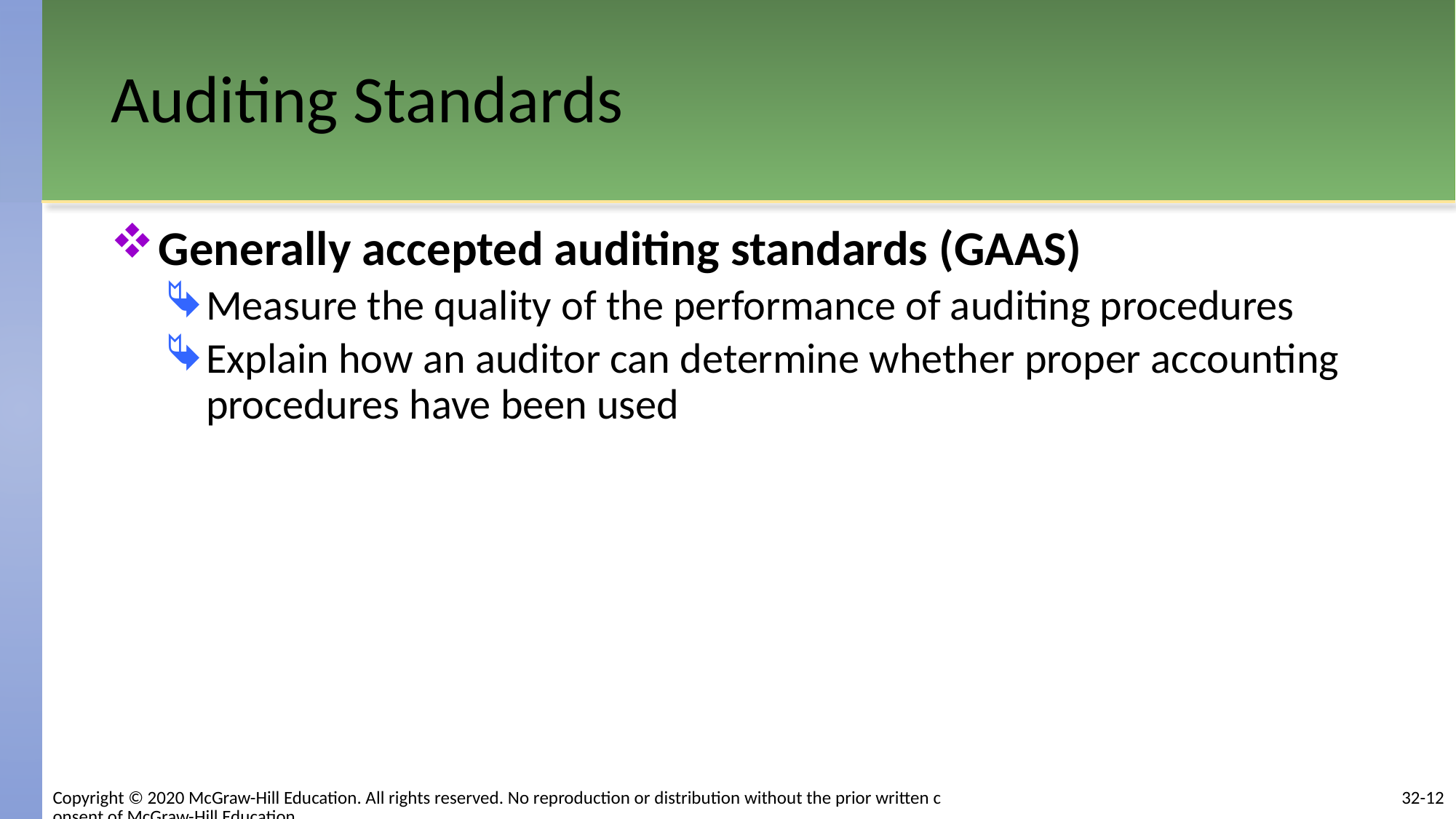

# Auditing Standards
Generally accepted auditing standards (GAAS)
Measure the quality of the performance of auditing procedures
Explain how an auditor can determine whether proper accounting procedures have been used

32-12
Copyright © 2020 McGraw-Hill Education. All rights reserved. No reproduction or distribution without the prior written consent of McGraw-Hill Education.